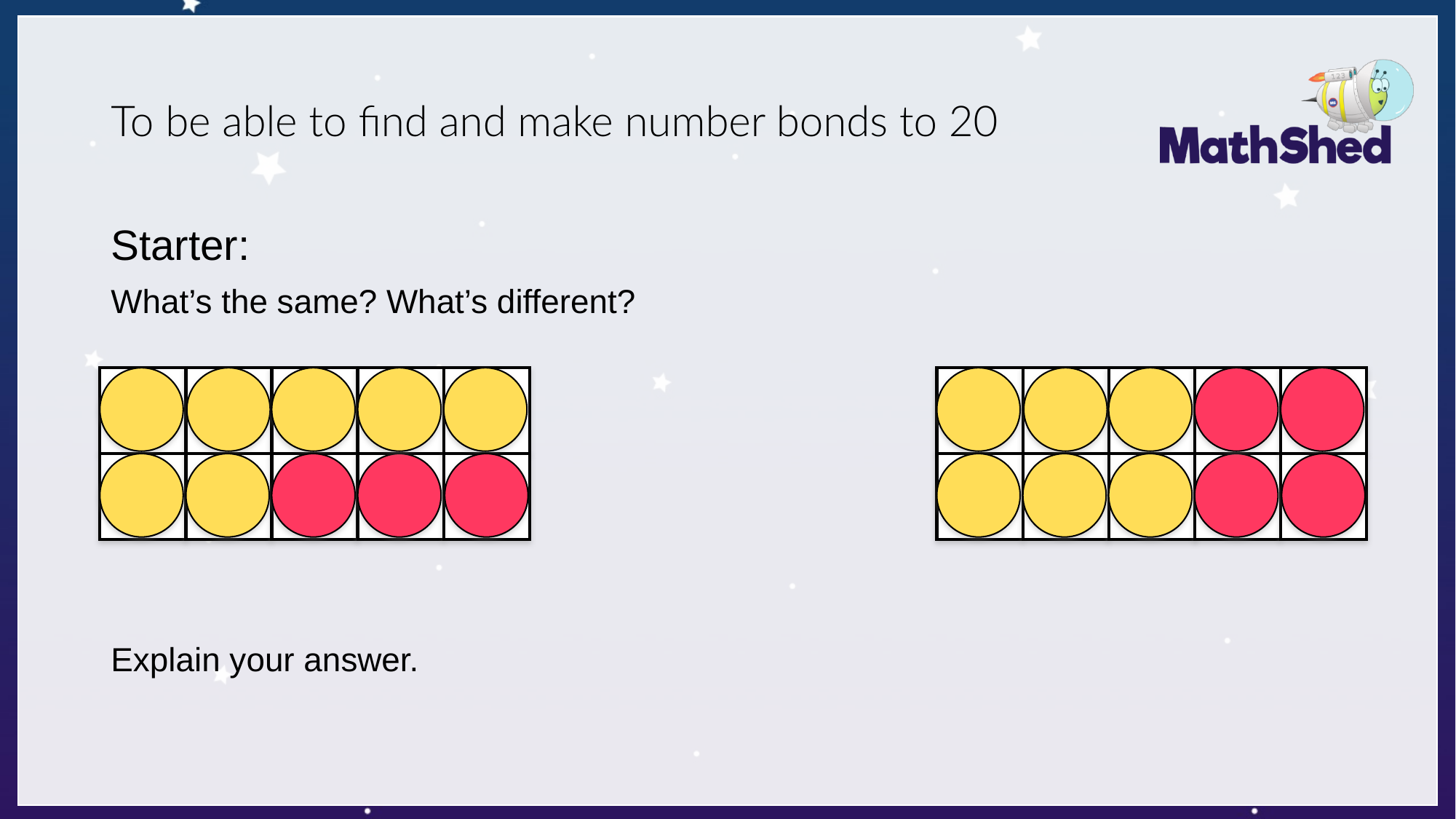

# To be able to find and make number bonds to 20
Starter:
What’s the same? What’s different?

Explain your answer.